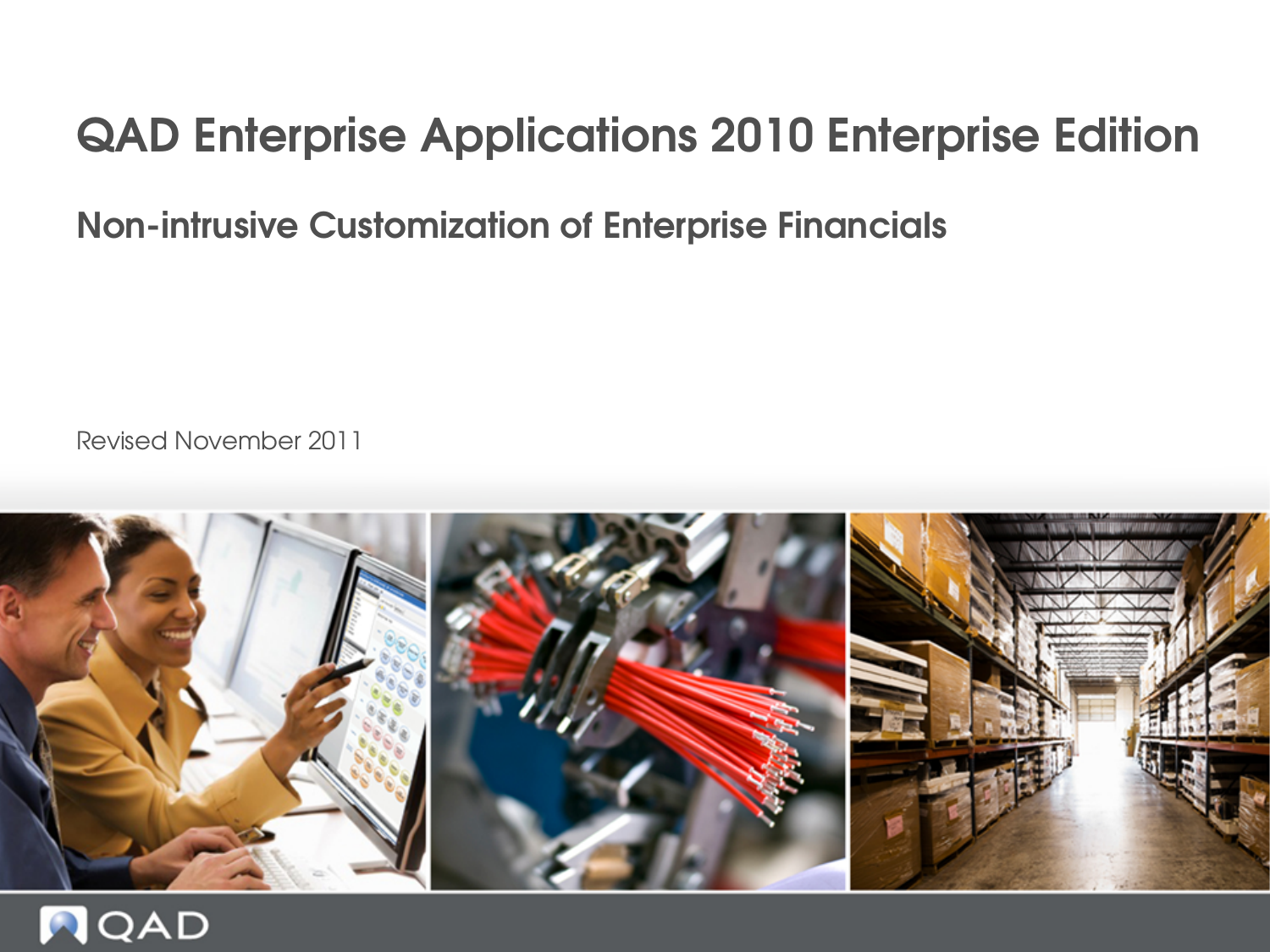

# QAD Enterprise Applications 2010 Enterprise Edition
Non-intrusive Customization of Enterprise Financials

Revised November 2011